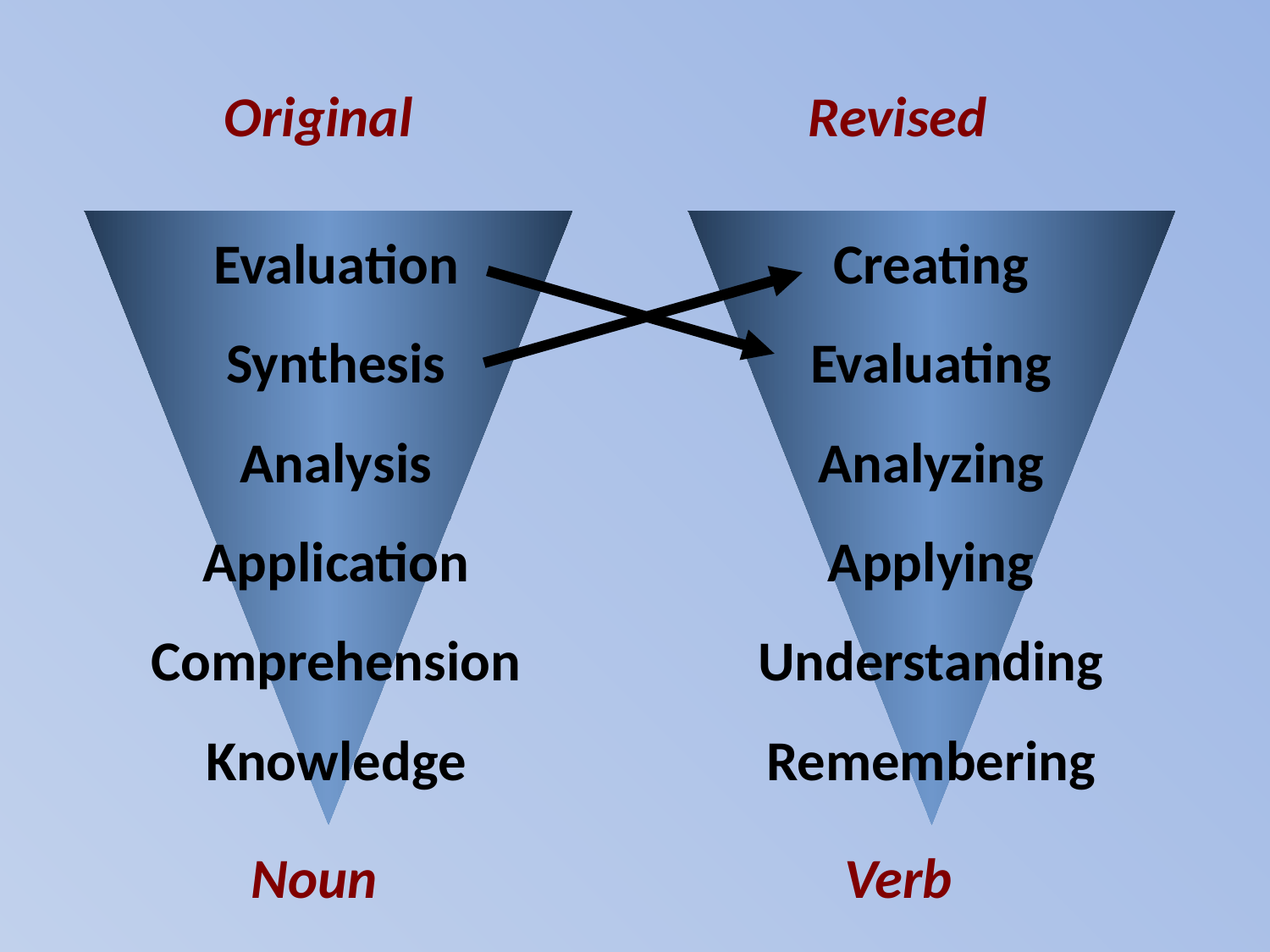

Original
Revised
Evaluation
Synthesis
Analysis
Application
Comprehension
Knowledge
Creating
Evaluating
Analyzing
Applying
Understanding
Remembering

Noun
Verb